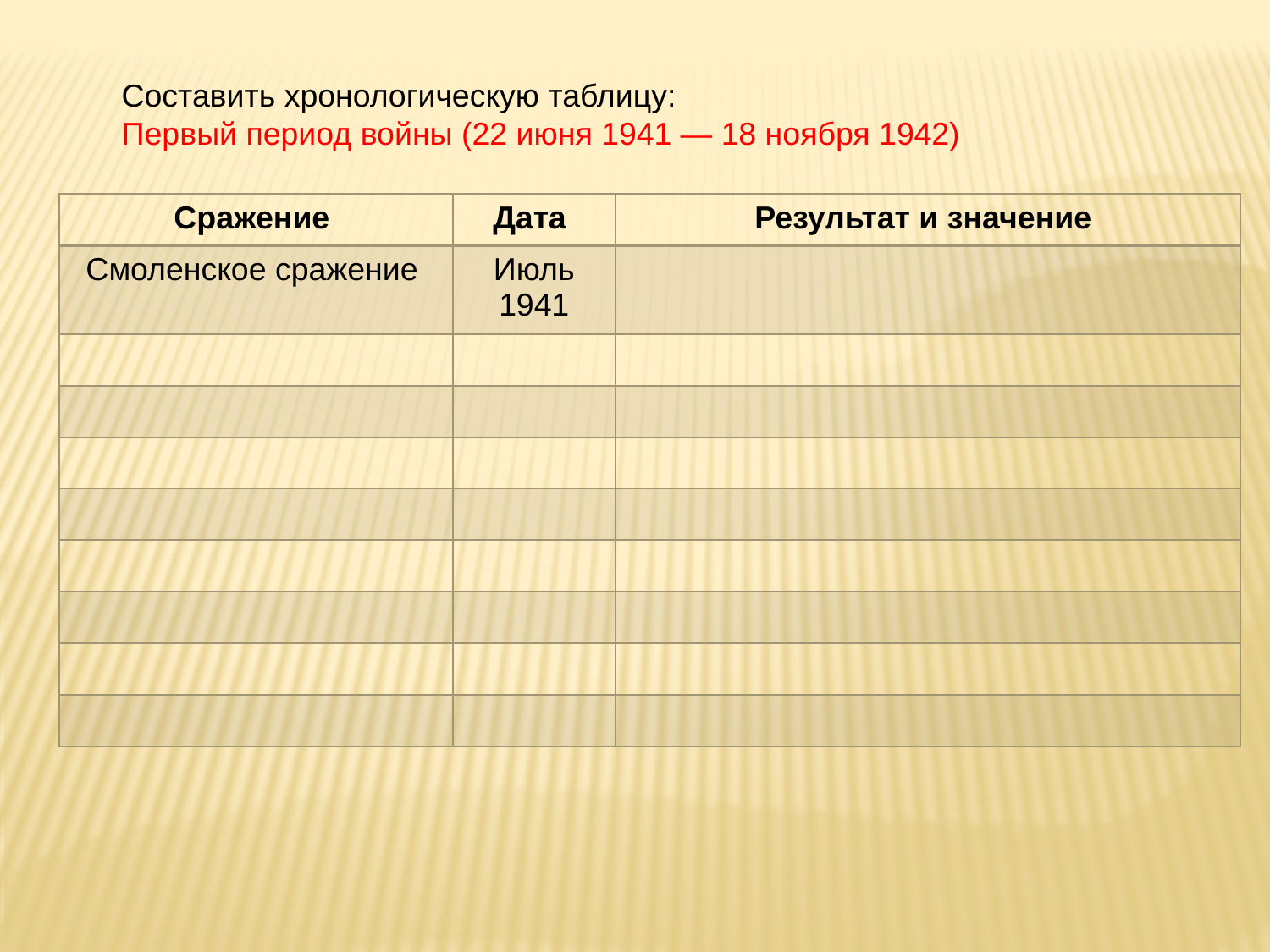

Составить хронологическую таблицу:
Первый период войны (22 июня 1941 — 18 ноября 1942)
| Сражение | Дата | Результат и значение |
| --- | --- | --- |
| Смоленское сражение | Июль 1941 |  |
|  |  |  |
|  |  |  |
|  |  |  |
|  |  |  |
|  |  |  |
|  |  |  |
|  |  |  |
|  |  |  |